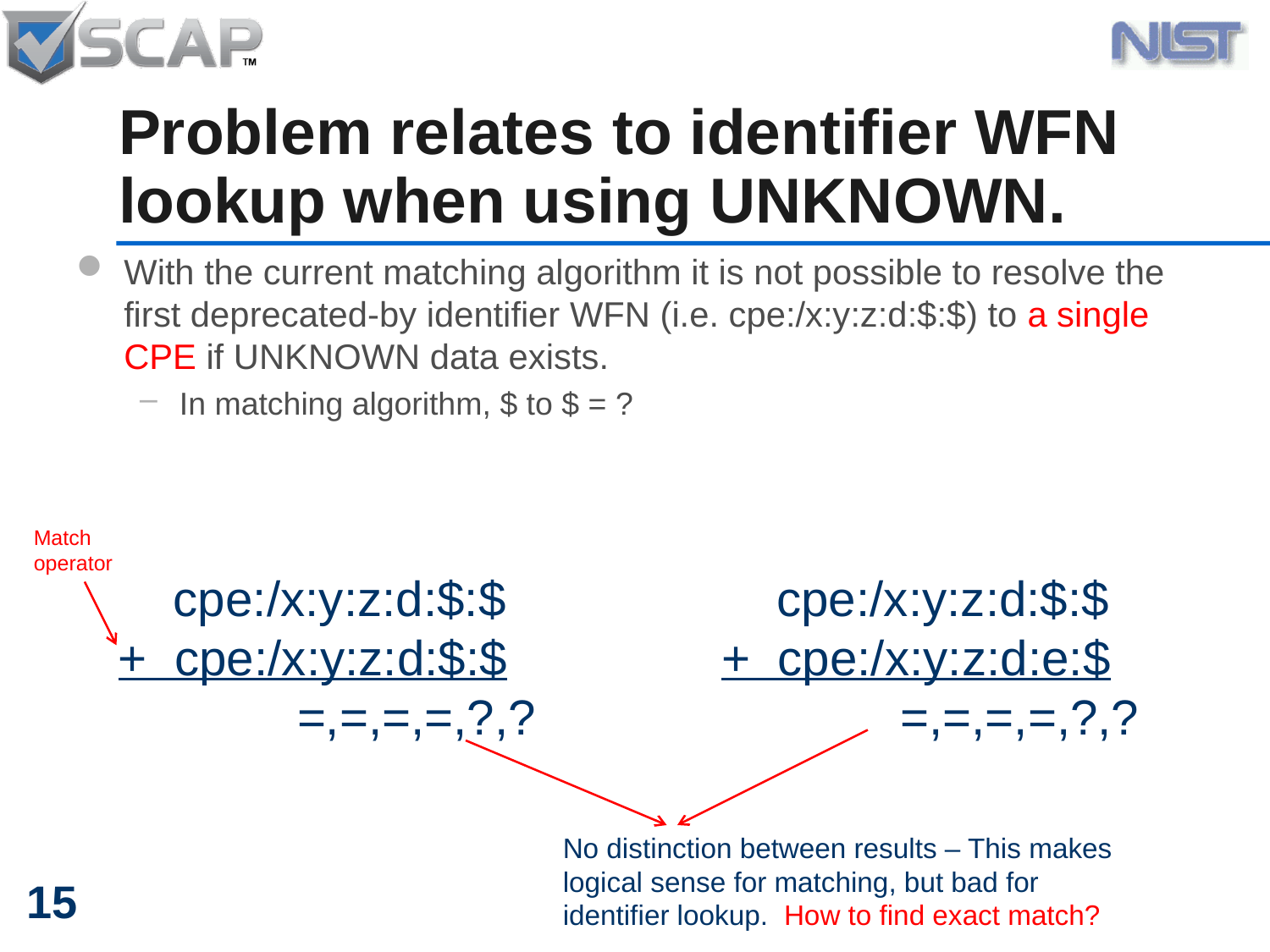

# Problem relates to identifier WFN lookup when using UNKNOWN.
With the current matching algorithm it is not possible to resolve the first deprecated-by identifier WFN (i.e. cpe:/x:y:z:d:$:$) to a single CPE if UNKNOWN data exists.
In matching algorithm, $ to $ = ?

Match operator
    cpe:/x:y:z:d:$:$
+  cpe:/x:y:z:d:$:$
             =,=,=,=,?,?

    cpe:/x:y:z:d:$:$
+  cpe:/x:y:z:d:e:$
             =,=,=,=,?,?

No distinction between results – This makes logical sense for matching, but bad for identifier lookup.  How to find exact match?
15